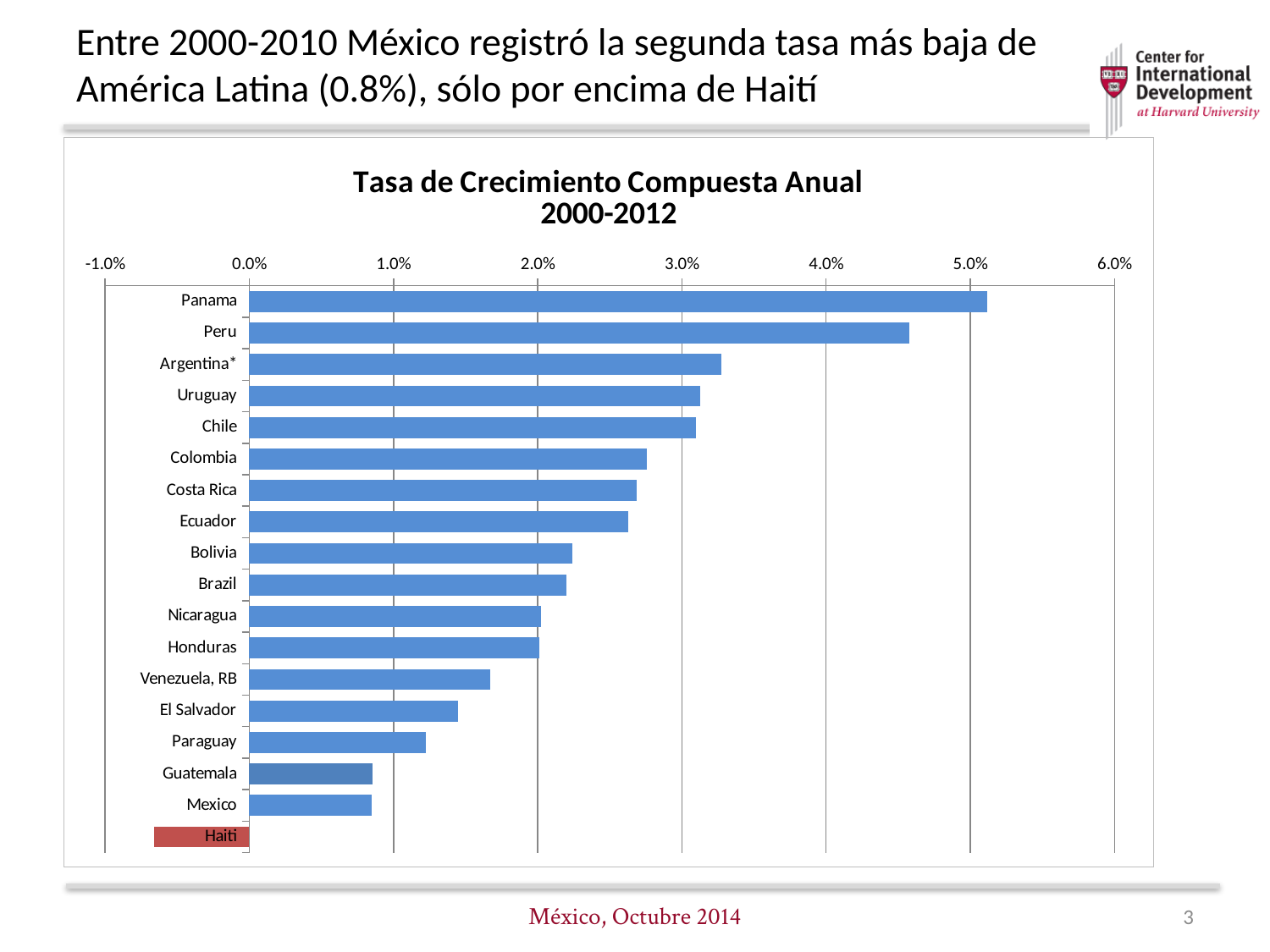

# Entre 2000-2010 México registró la segunda tasa más baja de América Latina (0.8%), sólo por encima de Haití

### Chart: Tasa de Crecimiento Compuesta Anual
2000-2012

| Category | CAGR 2000-2012 |
|---|---|
| Panama | 0.0511577845489048 |
| Peru | 0.0457512905072091 |
| Argentina* | 0.0327369792680199 |
| Uruguay | 0.0312761445855092 |
| Chile | 0.0309699472501066 |
| Colombia | 0.0275734263749747 |
| Costa Rica | 0.0268661029037647 |
| Ecuador | 0.0262918258287008 |
| Bolivia | 0.0224285630223435 |
| Brazil | 0.0219928539048915 |
| Nicaragua | 0.0202517661821018 |
| Honduras | 0.0201101584918848 |
| Venezuela, RB | 0.0167102054938271 |
| El Salvador | 0.0144682489324091 |
| Paraguay | 0.0122224188607953 |
| Guatemala | 0.00852611850198004 |
| Mexico | 0.00846327707246042 |
| Haiti | -0.00660866199477195 |
México, Octubre 2014
3